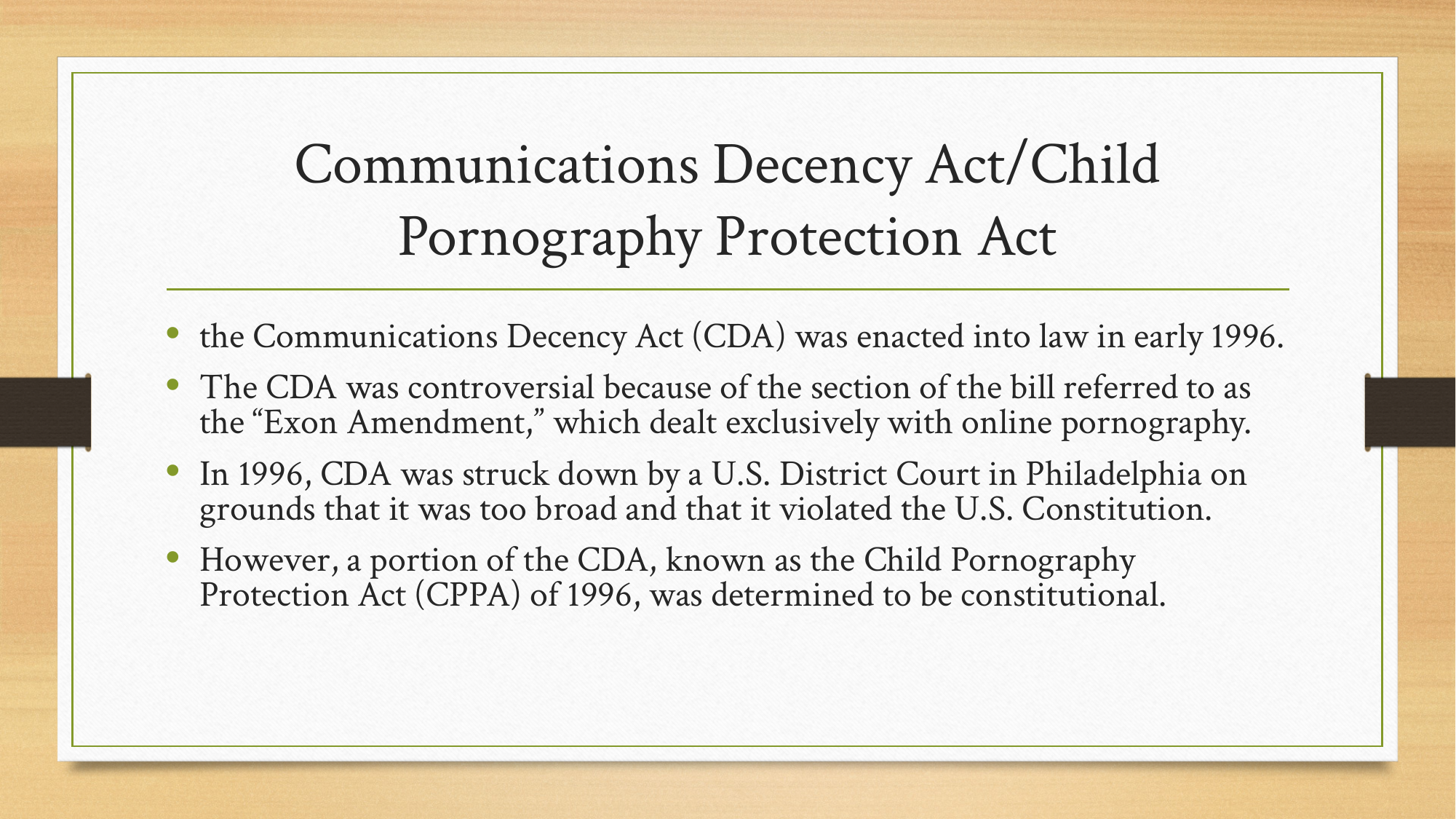

# Communications Decency Act/Child Pornography Protection Act
the Communications Decency Act (CDA) was enacted into law in early 1996.
The CDA was controversial because of the section of the bill referred to as the “Exon Amendment,” which dealt exclusively with online pornography.
In 1996, CDA was struck down by a U.S. District Court in Philadelphia on grounds that it was too broad and that it violated the U.S. Constitution.
However, a portion of the CDA, known as the Child Pornography Protection Act (CPPA) of 1996, was determined to be constitutional.